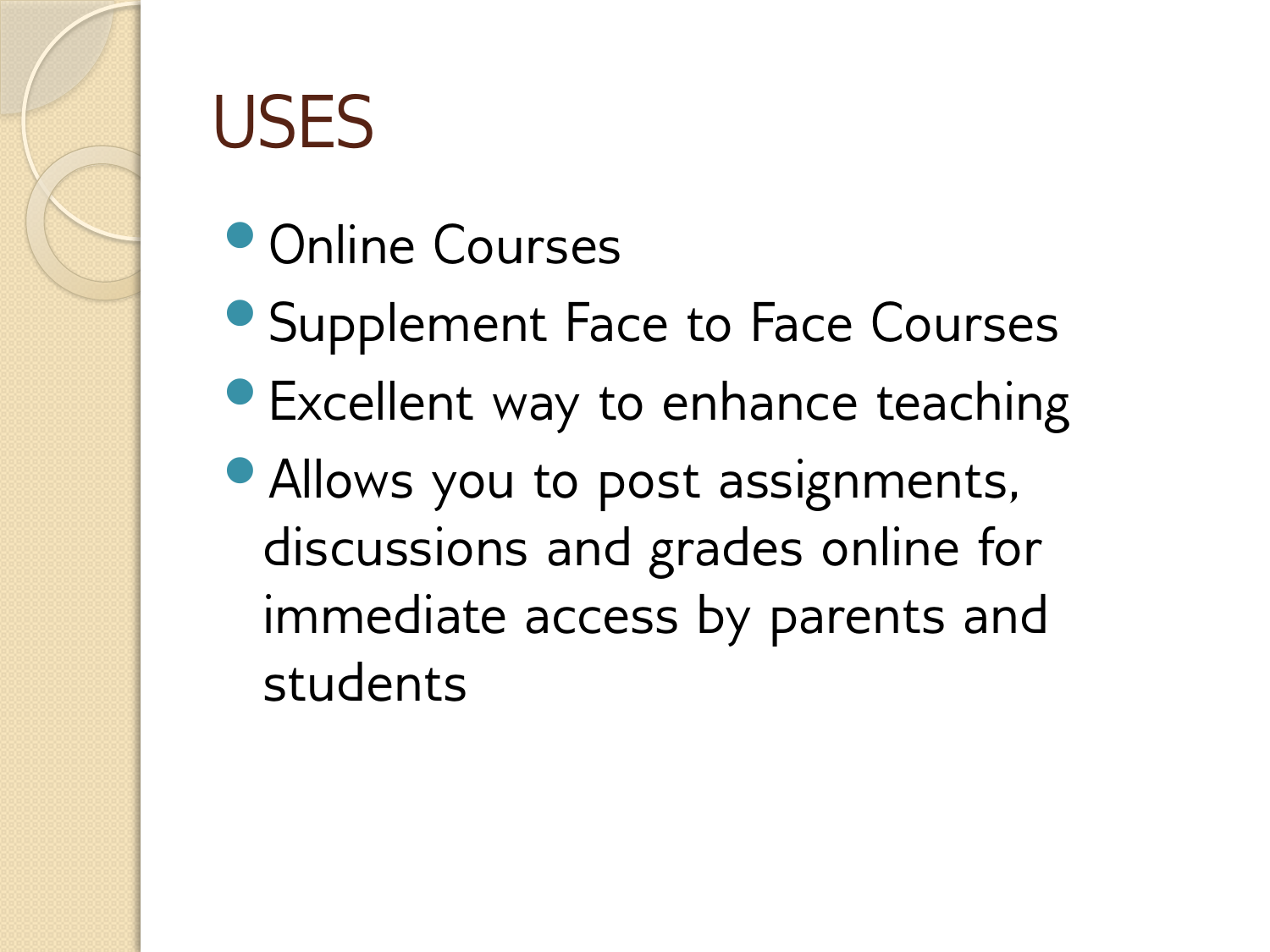

# USES
Online Courses
Supplement Face to Face Courses
Excellent way to enhance teaching
Allows you to post assignments, discussions and grades online for immediate access by parents and students